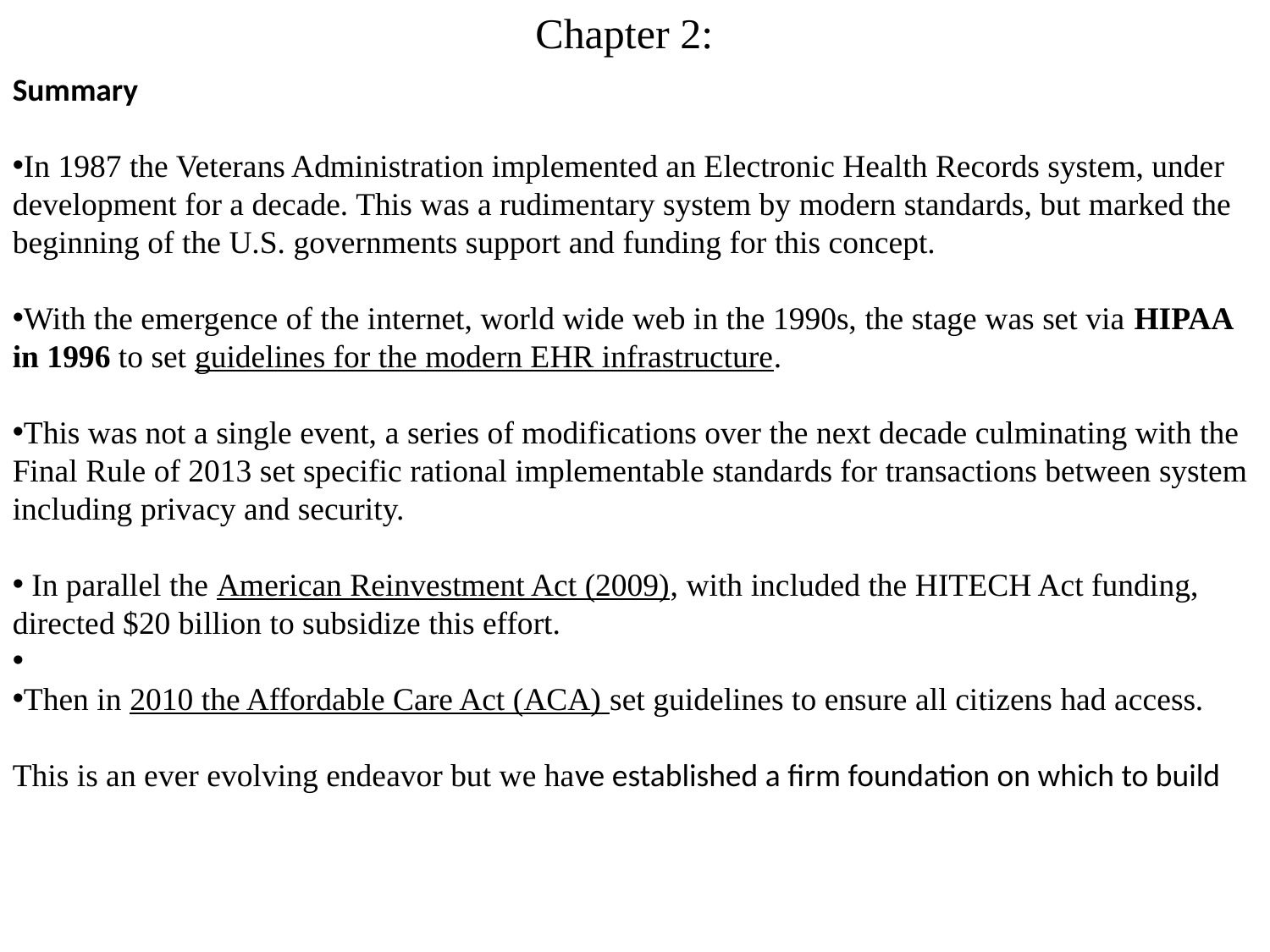

Chapter 2:
Summary

In 1987 the Veterans Administration implemented an Electronic Health Records system, under development for a decade. This was a rudimentary system by modern standards, but marked the beginning of the U.S. governments support and funding for this concept.

With the emergence of the internet, world wide web in the 1990s, the stage was set via HIPAA in 1996 to set guidelines for the modern EHR infrastructure.

This was not a single event, a series of modifications over the next decade culminating with the Final Rule of 2013 set specific rational implementable standards for transactions between system including privacy and security.

 In parallel the American Reinvestment Act (2009), with included the HITECH Act funding, directed $20 billion to subsidize this effort.

Then in 2010 the Affordable Care Act (ACA) set guidelines to ensure all citizens had access.

This is an ever evolving endeavor but we have established a firm foundation on which to build